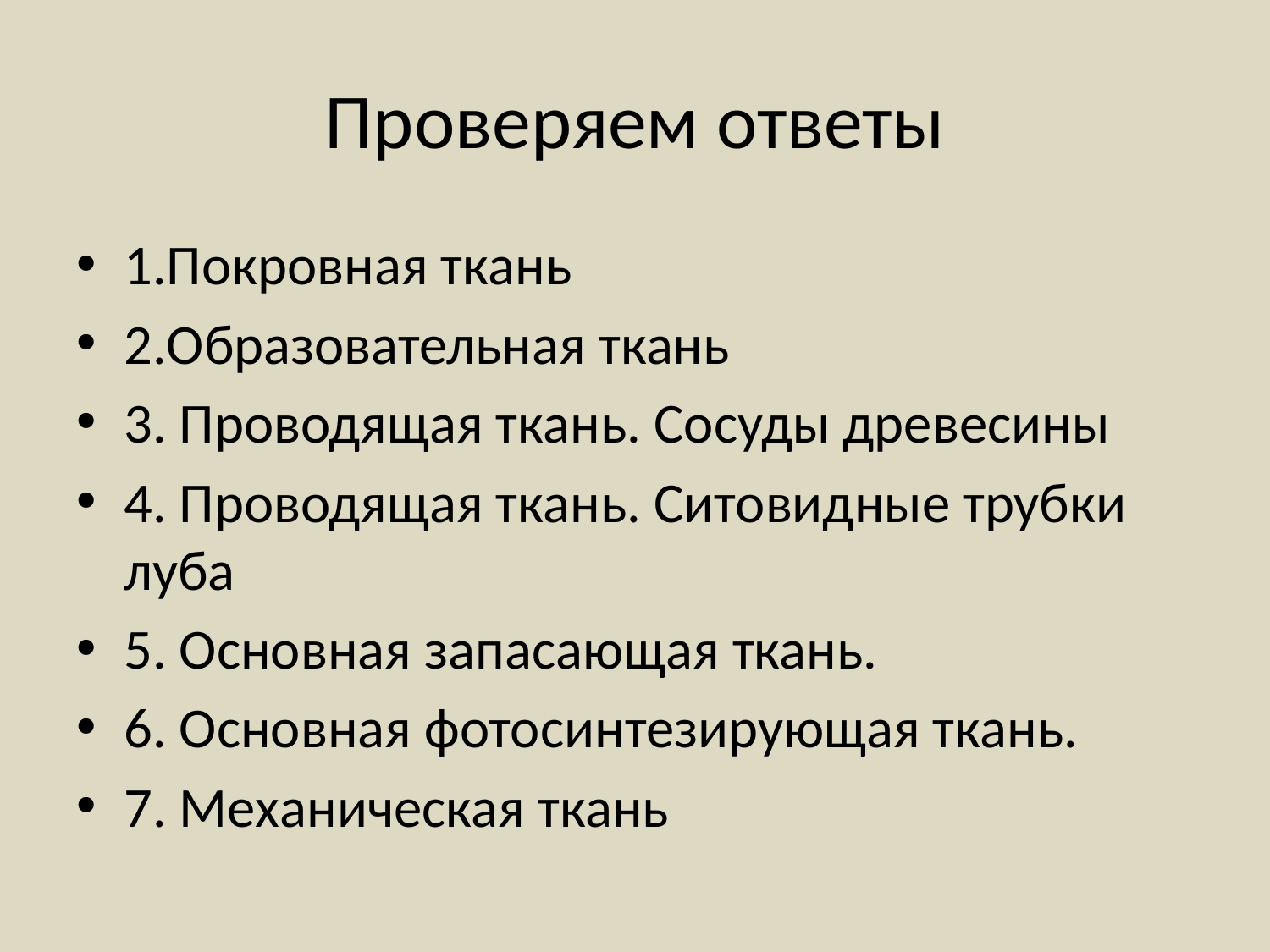

# Проверяем ответы
1.Покровная ткань
2.Образовательная ткань
3. Проводящая ткань. Сосуды древесины
4. Проводящая ткань. Ситовидные трубки луба
5. Основная запасающая ткань.
6. Основная фотосинтезирующая ткань.
7. Механическая ткань